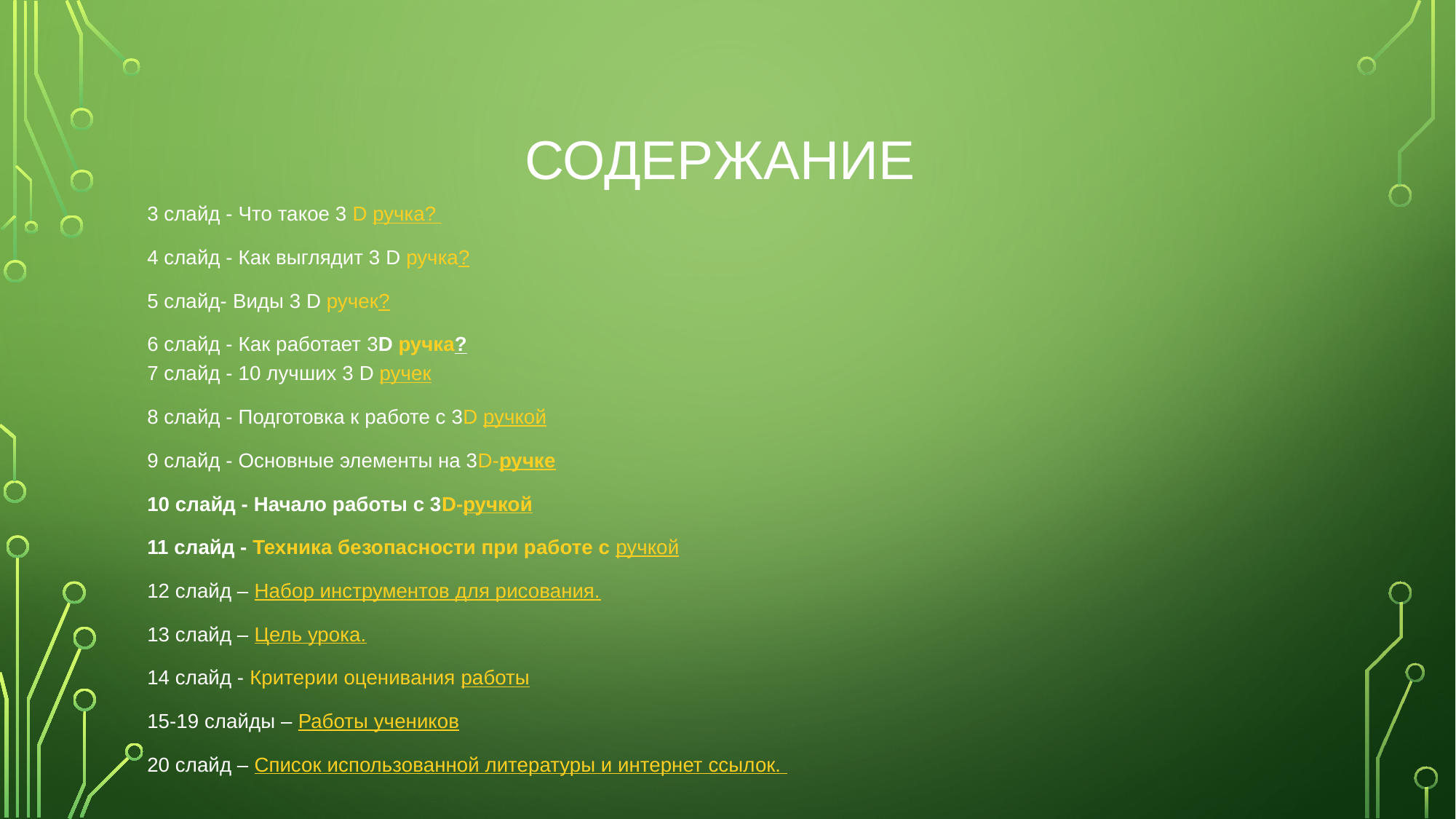

# Содержание
3 слайд - Что такое 3 D ручка?
4 слайд - Как выглядит 3 D ручка?
5 слайд- Виды 3 D ручек?
6 слайд - Как работает 3D ручка?
7 слайд - 10 лучших 3 D ручек
8 слайд - Подготовка к работе с 3D ручкой
9 слайд - Основные элементы на 3D-ручке
10 слайд - Начало работы с 3D-ручкой
11 слайд - Техника безопасности при работе с ручкой
12 слайд – Набор инструментов для рисования.
13 слайд – Цель урока.
14 слайд - Критерии оценивания работы
15-19 слайды – Работы учеников
20 слайд – Список использованной литературы и интернет ссылок.